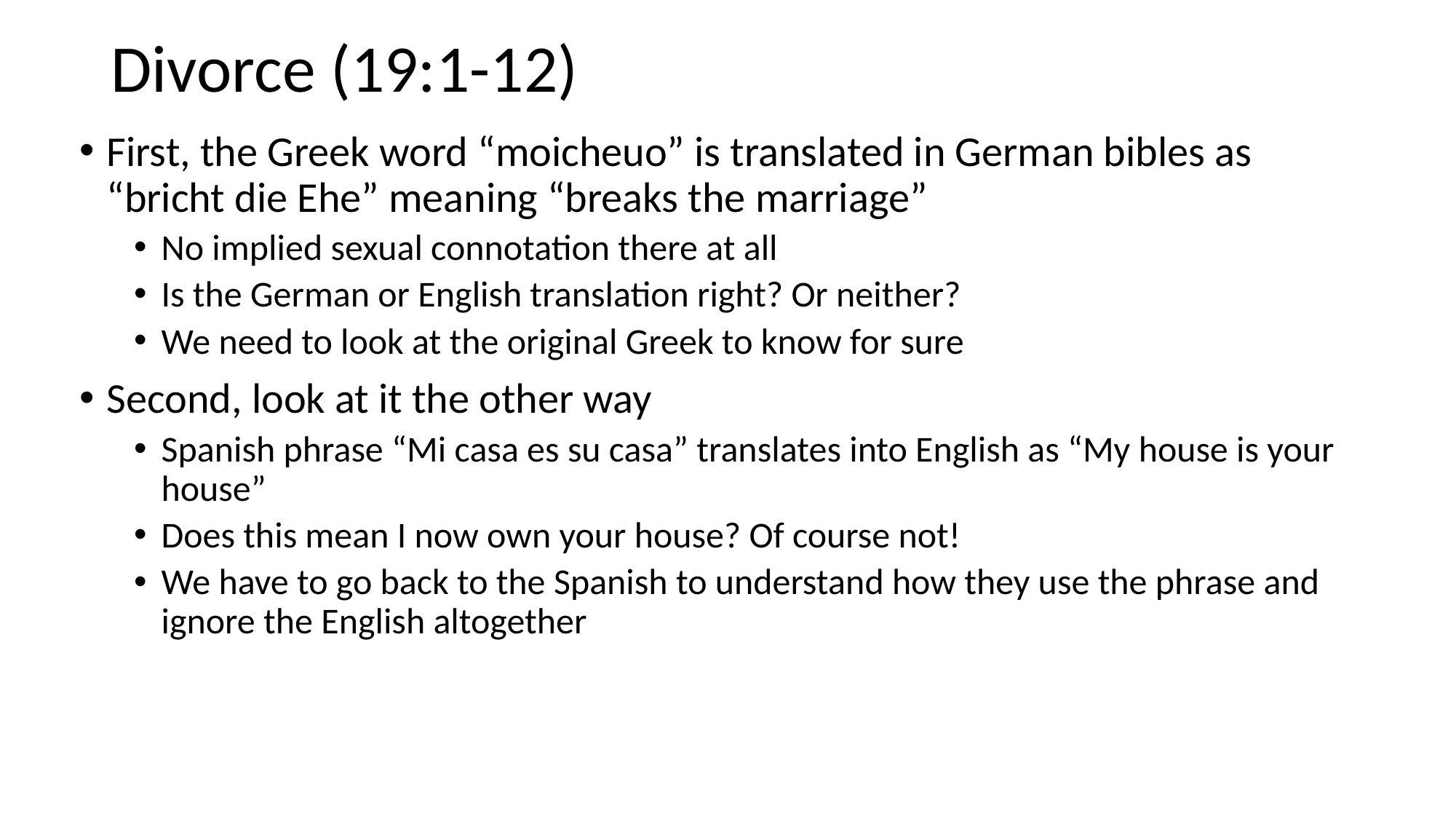

# Divorce (19:1-12)
First, the Greek word “moicheuo” is translated in German bibles as “bricht die Ehe” meaning “breaks the marriage”
No implied sexual connotation there at all
Is the German or English translation right? Or neither?
We need to look at the original Greek to know for sure
Second, look at it the other way
Spanish phrase “Mi casa es su casa” translates into English as “My house is your house”
Does this mean I now own your house? Of course not!
We have to go back to the Spanish to understand how they use the phrase and ignore the English altogether